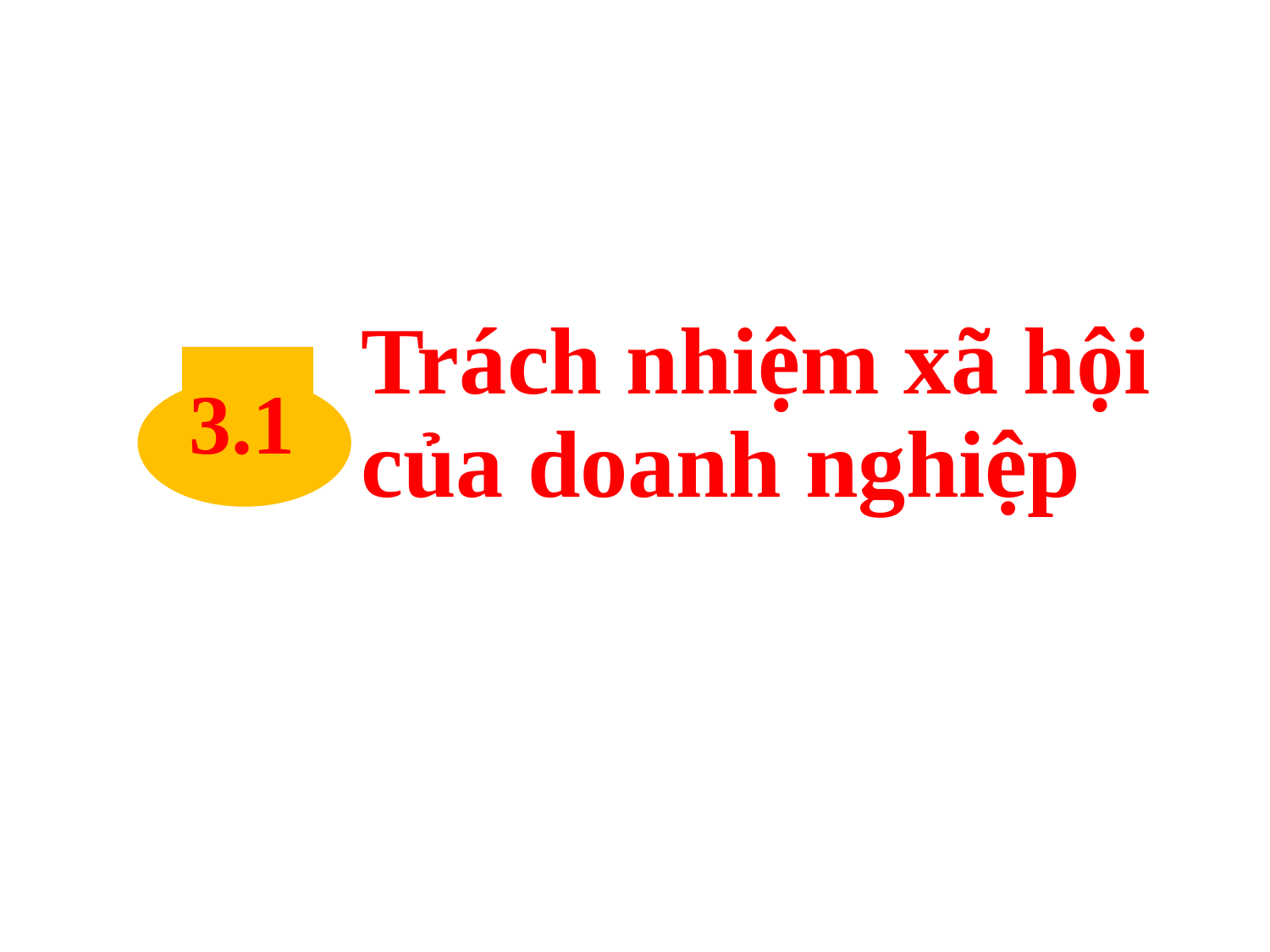

Trách nhiệm xã hội của doanh nghiệp
3.1